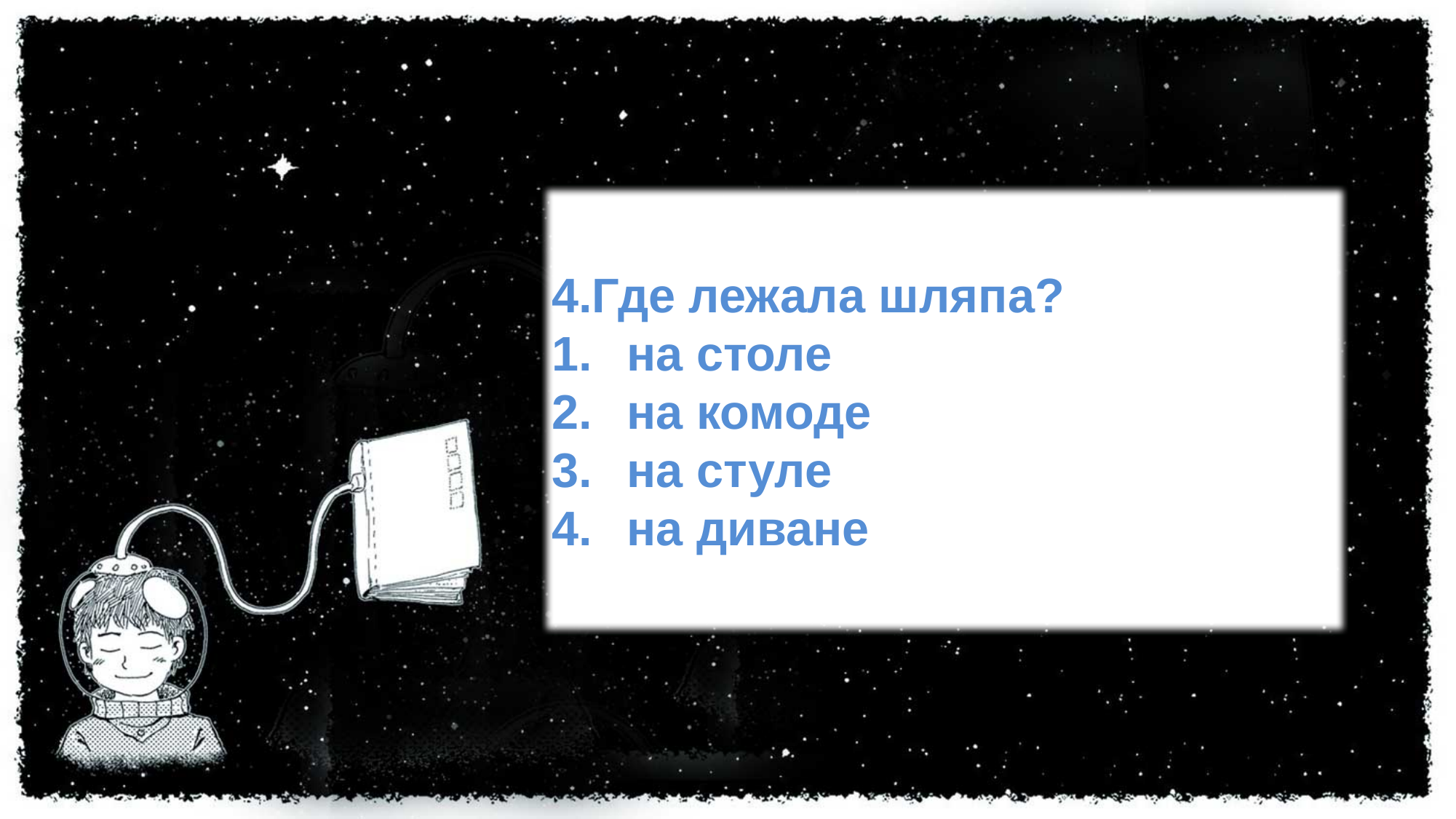

4.Где лежала шляпа?
 на столе
 на комоде
 на стуле
 на диване